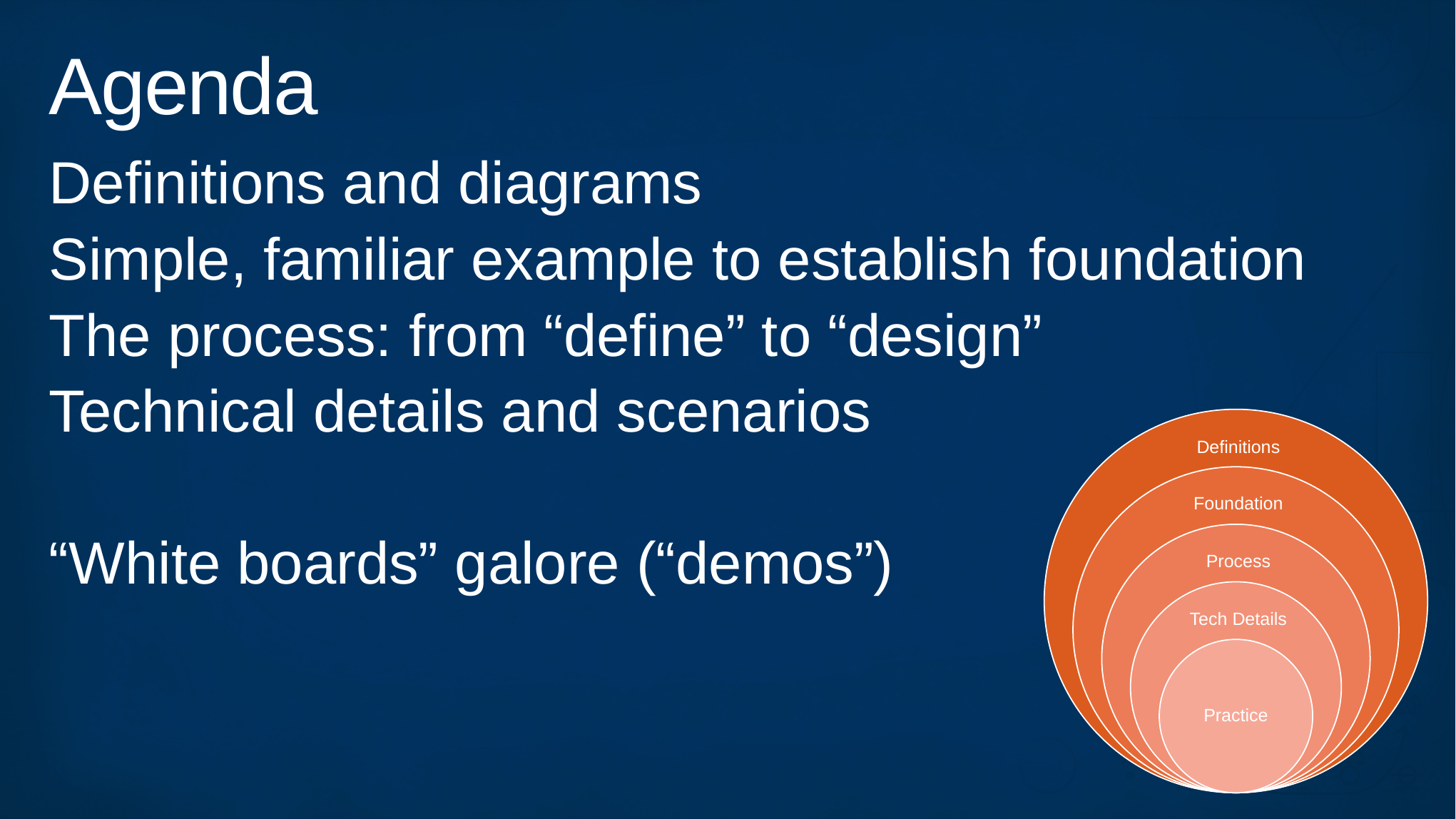

# Agenda
Definitions and diagrams
Simple, familiar example to establish foundation
The process: from “define” to “design”
Technical details and scenarios

“White boards” galore (“demos”)
 Definitions
 Foundation
 Process
 Tech Details
Practice